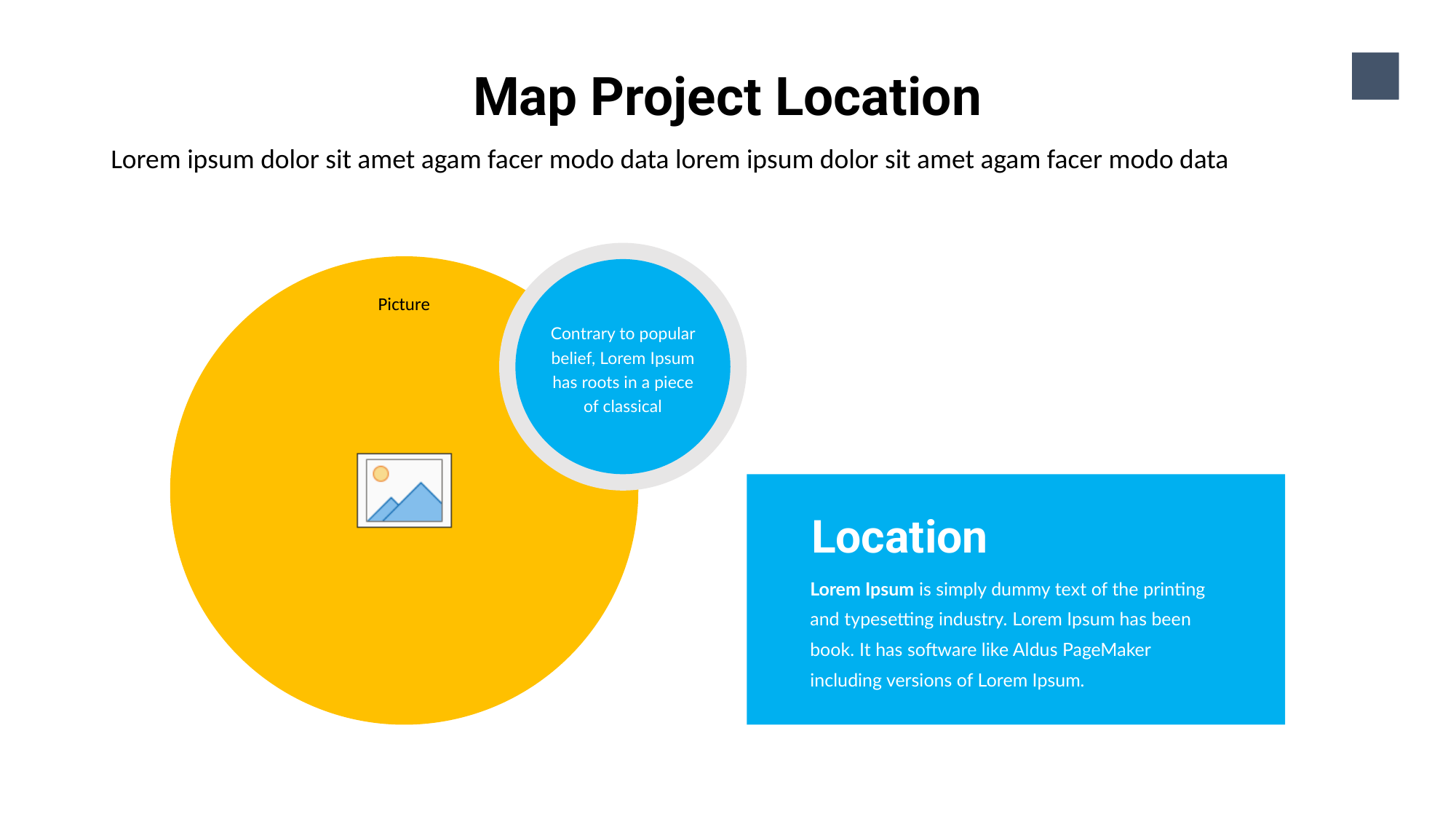

Map Project Location
9
Lorem ipsum dolor sit amet agam facer modo data lorem ipsum dolor sit amet agam facer modo data

Contrary to popular belief, Lorem Ipsum has roots in a piece of classical

Location
Lorem Ipsum is simply dummy text of the printing and typesetting industry. Lorem Ipsum has been book. It has software like Aldus PageMaker including versions of Lorem Ipsum.